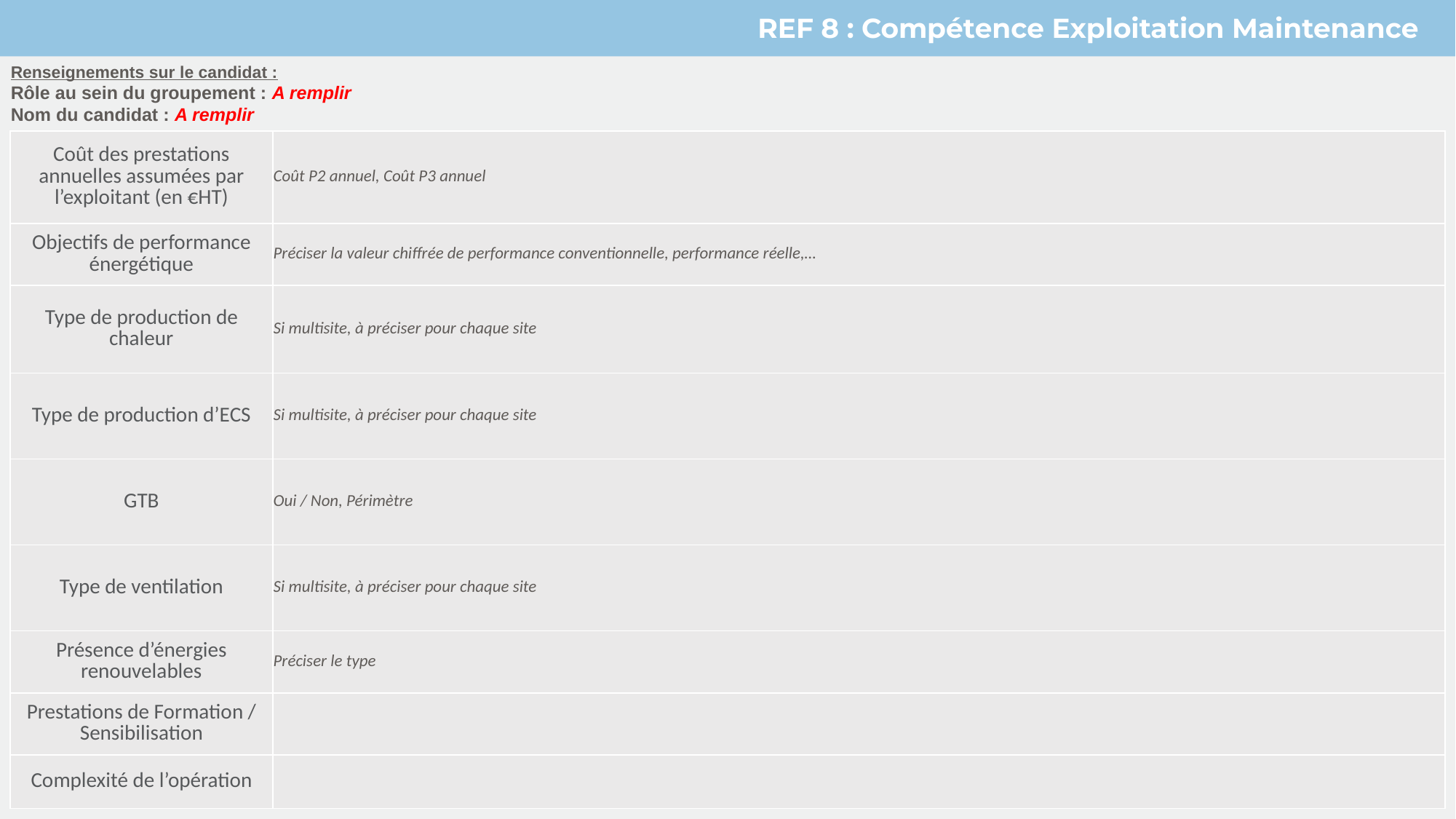

REF 8 : Compétence Exploitation Maintenance
Renseignements sur le candidat :
Rôle au sein du groupement : A remplir
Nom du candidat : A remplir
| Coût des prestations annuelles assumées par l’exploitant (en €HT) | Coût P2 annuel, Coût P3 annuel |
| --- | --- |
| Objectifs de performance énergétique | Préciser la valeur chiffrée de performance conventionnelle, performance réelle,… |
| Type de production de chaleur | Si multisite, à préciser pour chaque site |
| Type de production d’ECS | Si multisite, à préciser pour chaque site |
| GTB | Oui / Non, Périmètre |
| Type de ventilation | Si multisite, à préciser pour chaque site |
| Présence d’énergies renouvelables | Préciser le type |
| Prestations de Formation / Sensibilisation |  |
| Complexité de l’opération |  |
21